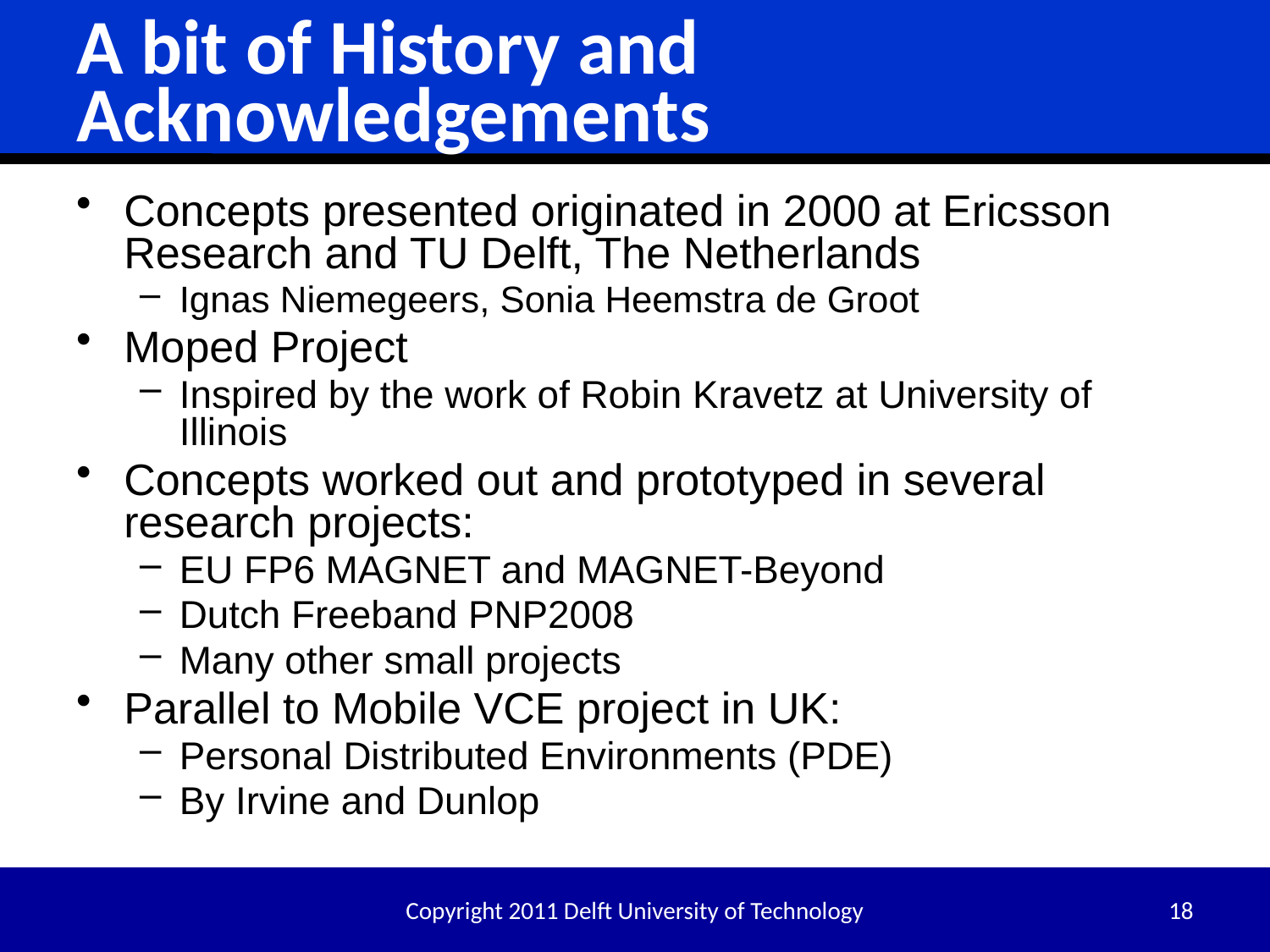

# A bit of History and Acknowledgements
Concepts presented originated in 2000 at Ericsson Research and TU Delft, The Netherlands
Ignas Niemegeers, Sonia Heemstra de Groot
Moped Project
Inspired by the work of Robin Kravetz at University of Illinois
Concepts worked out and prototyped in several research projects:
EU FP6 MAGNET and MAGNET-Beyond
Dutch Freeband PNP2008
Many other small projects
Parallel to Mobile VCE project in UK:
Personal Distributed Environments (PDE)
By Irvine and Dunlop
Copyright 2011 Delft University of Technology
18